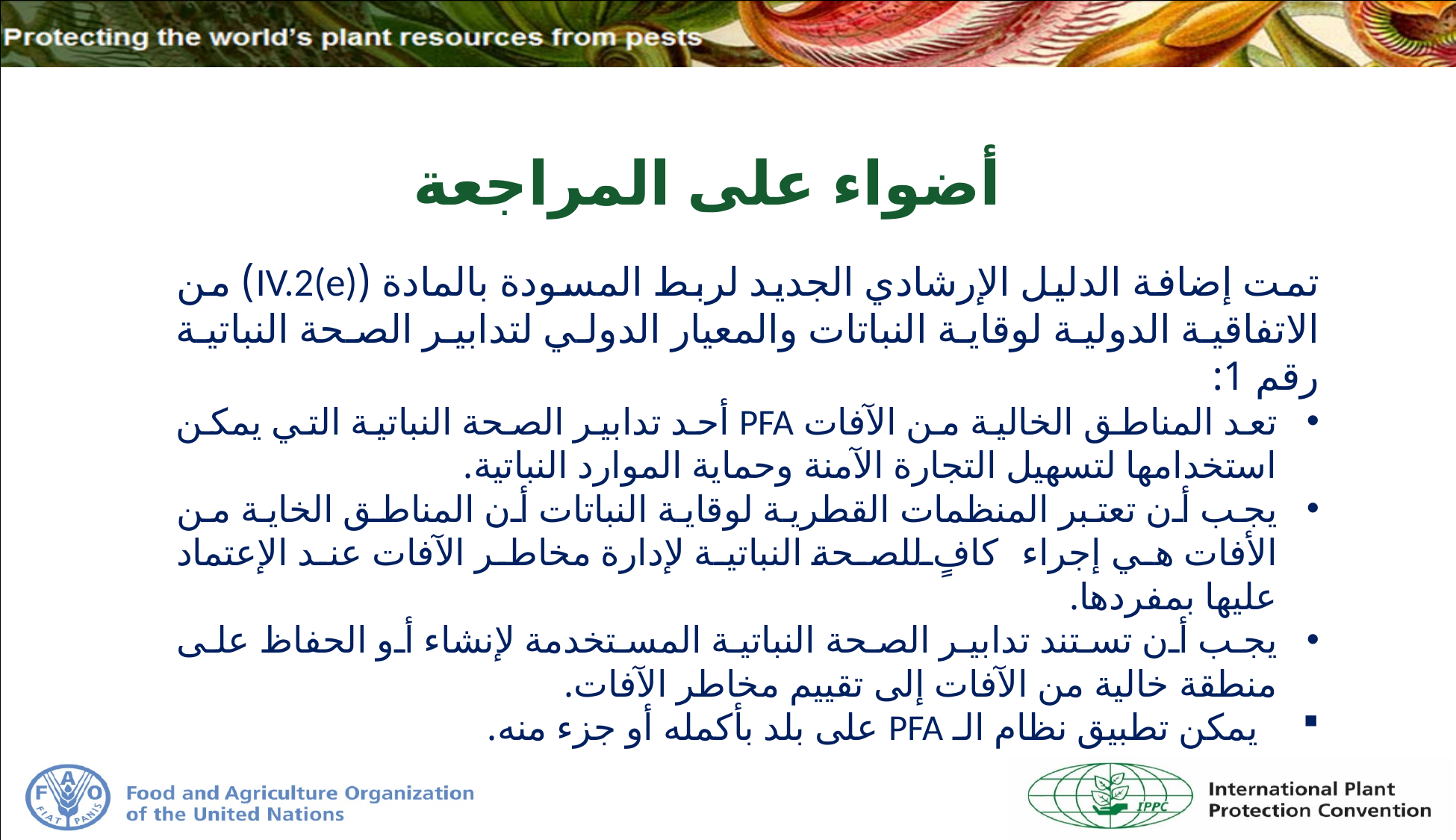

# أضواء على المراجعة
تمت إضافة الدليل الإرشادي الجديد لربط المسودة بالمادة (IV.2(e)) من الاتفاقية الدولية لوقاية النباتات والمعيار الدولي لتدابير الصحة النباتية رقم 1:
تعد المناطق الخالية من الآفات PFA أحد تدابير الصحة النباتية التي يمكن استخدامها لتسهيل التجارة الآمنة وحماية الموارد النباتية.
يجب أن تعتبر المنظمات القطرية لوقاية النباتات أن المناطق الخاية من الأفات هي إجراء كافٍ للصحة النباتية لإدارة مخاطر الآفات عند الإعتماد عليها بمفردها.
يجب أن تستند تدابير الصحة النباتية المستخدمة لإنشاء أو الحفاظ على منطقة خالية من الآفات إلى تقييم مخاطر الآفات.
يمكن تطبيق نظام الـ PFA على بلد بأكمله أو جزء منه.